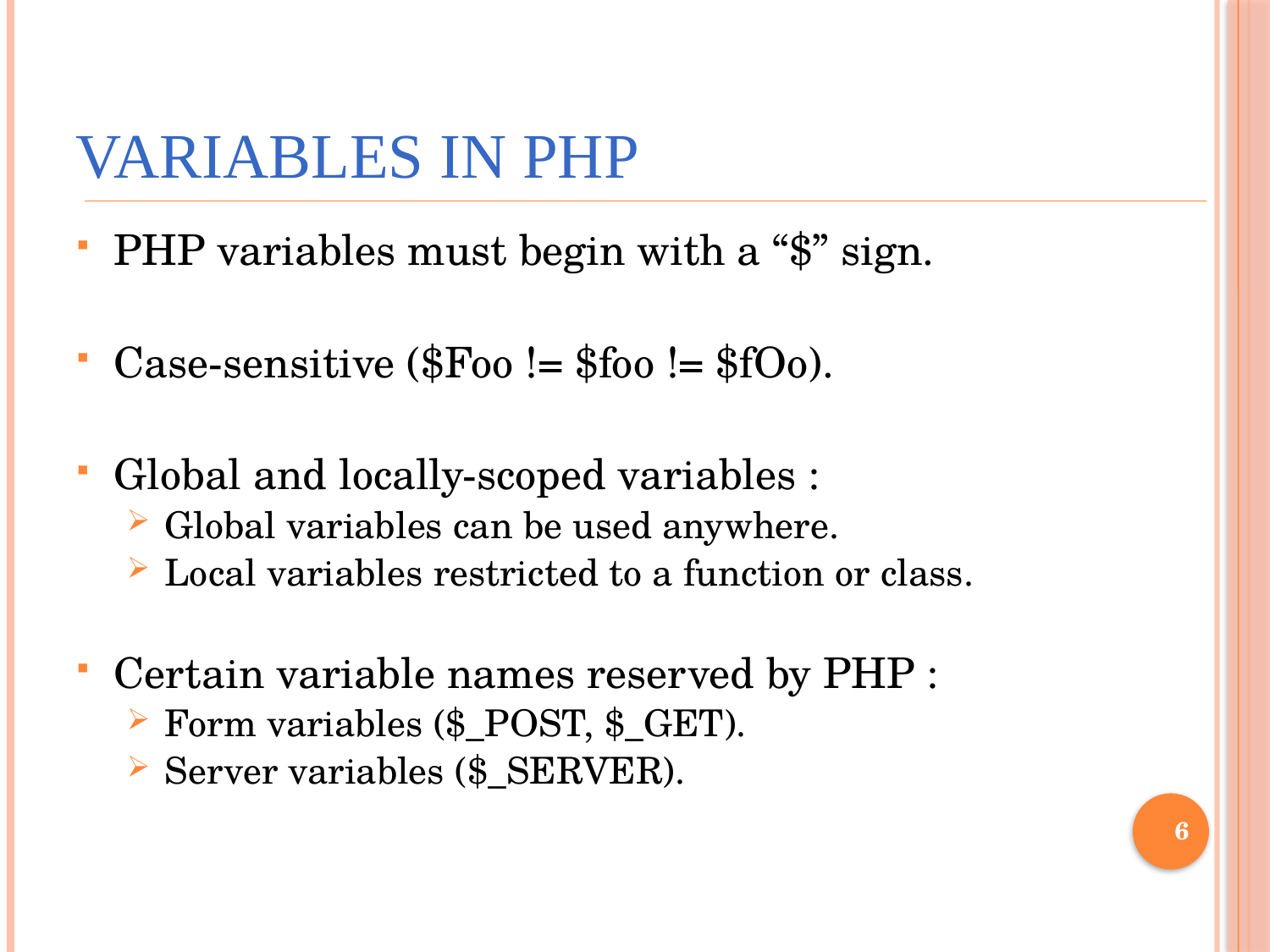

# Variables in PHP
PHP variables must begin with a “$” sign.

Case-sensitive ($Foo != $foo != $fOo).

Global and locally-scoped variables :
Global variables can be used anywhere.
Local variables restricted to a function or class.

Certain variable names reserved by PHP :
Form variables ($_POST, $_GET).
Server variables ($_SERVER).
  6